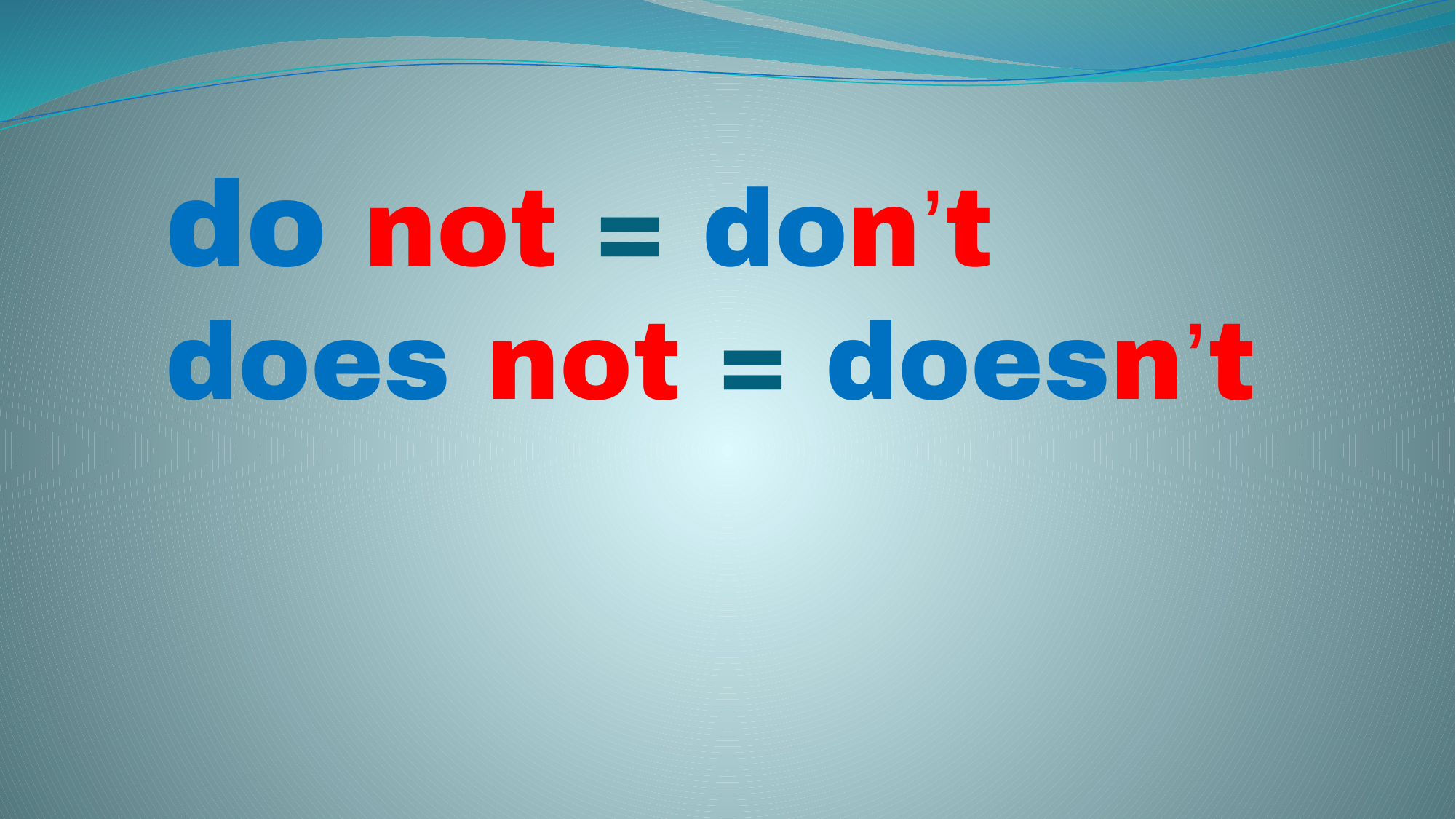

# do not = don’t does not = doesn’t